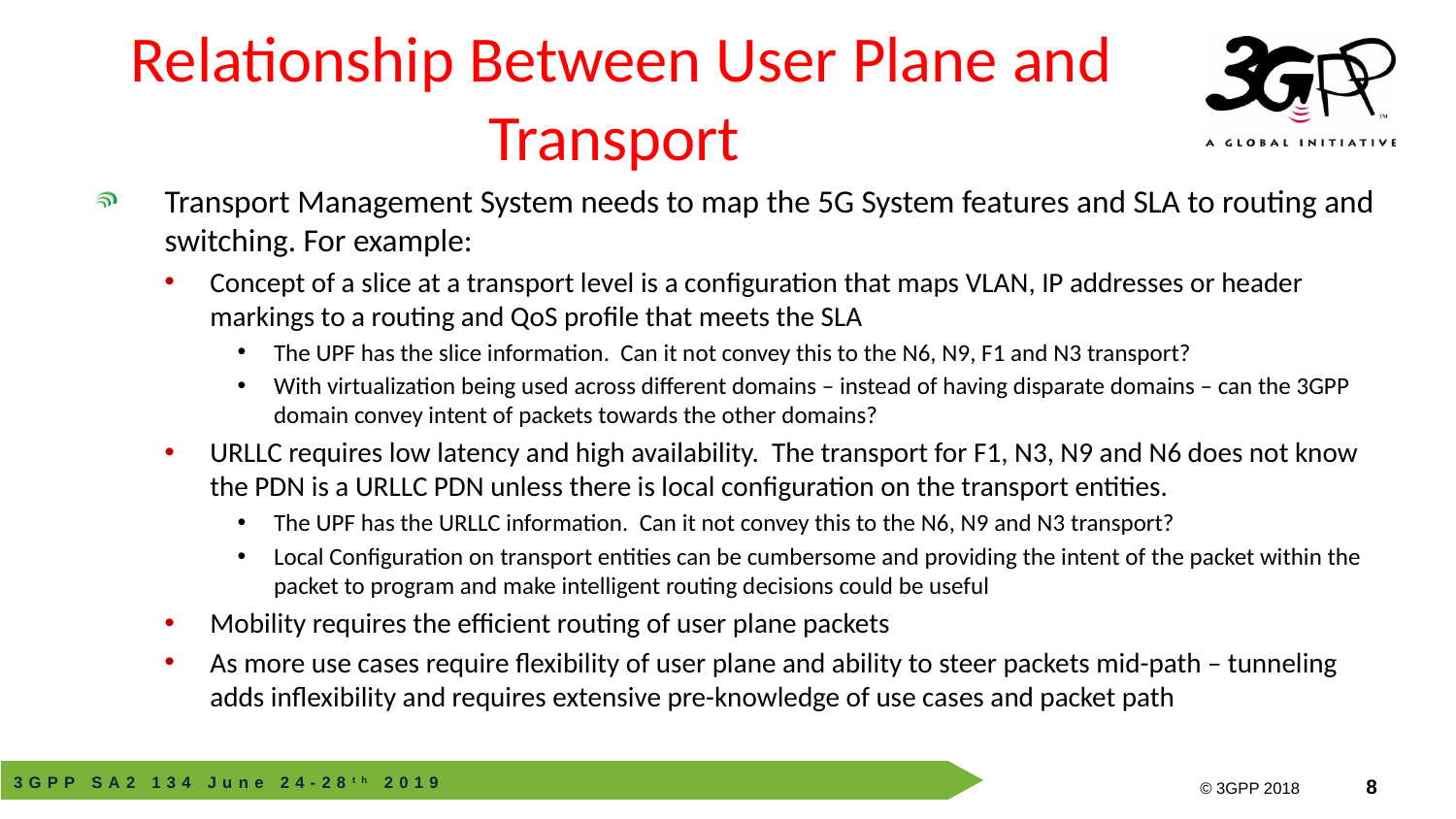

# Relationship Between User Plane and Transport
Transport Management System needs to map the 5G System features and SLA to routing and switching. For example:
Concept of a slice at a transport level is a configuration that maps VLAN, IP addresses or header markings to a routing and QoS profile that meets the SLA
The UPF has the slice information.  Can it not convey this to the N6, N9, F1 and N3 transport?
With virtualization being used across different domains – instead of having disparate domains – can the 3GPP domain convey intent of packets towards the other domains?
URLLC requires low latency and high availability.  The transport for F1, N3, N9 and N6 does not know the PDN is a URLLC PDN unless there is local configuration on the transport entities.
The UPF has the URLLC information.  Can it not convey this to the N6, N9 and N3 transport?
Local Configuration on transport entities can be cumbersome and providing the intent of the packet within the packet to program and make intelligent routing decisions could be useful
Mobility requires the efficient routing of user plane packets
As more use cases require flexibility of user plane and ability to steer packets mid-path – tunneling adds inflexibility and requires extensive pre-knowledge of use cases and packet path